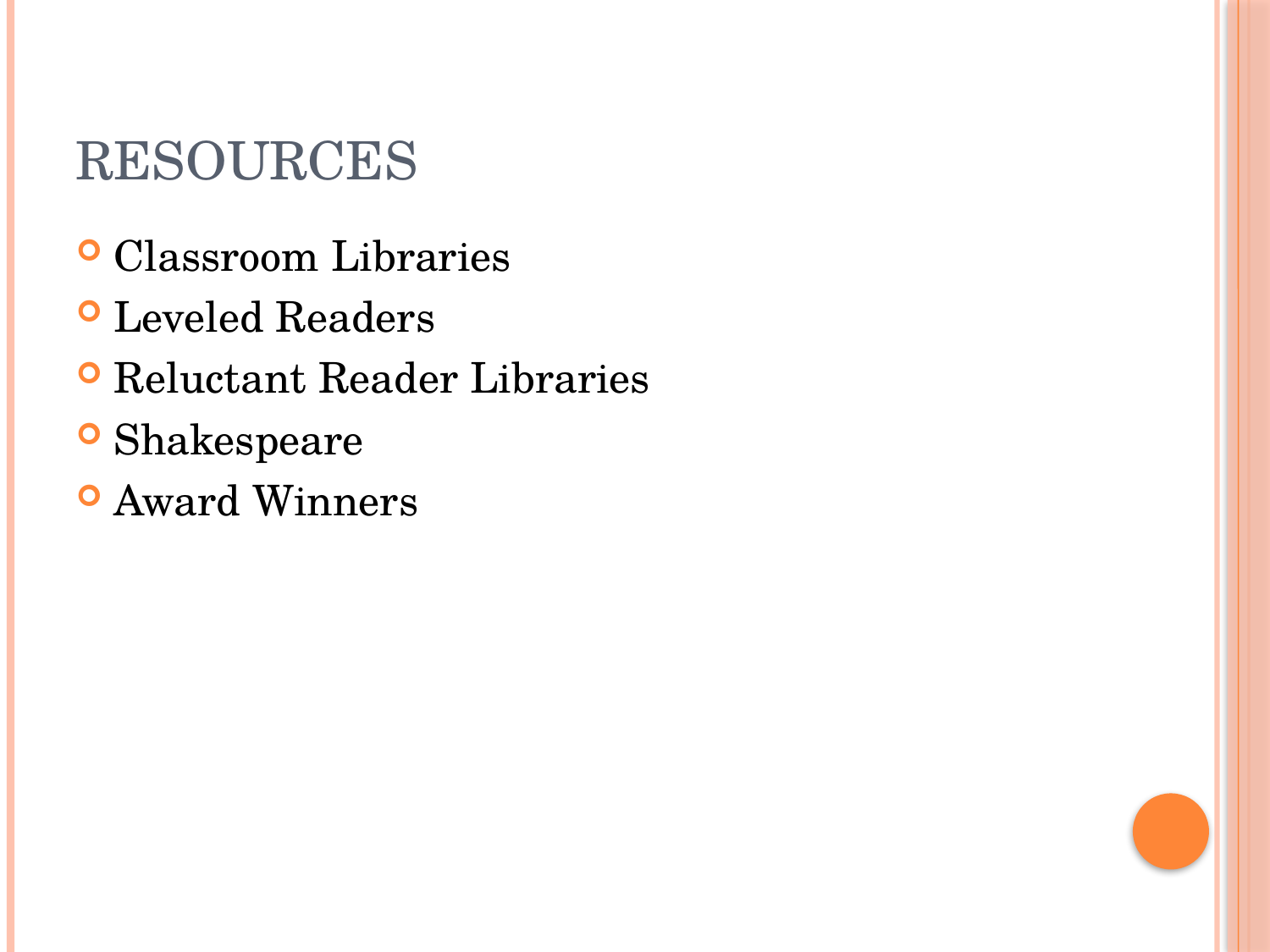

# Resources
Classroom Libraries
Leveled Readers
Reluctant Reader Libraries
Shakespeare
Award Winners